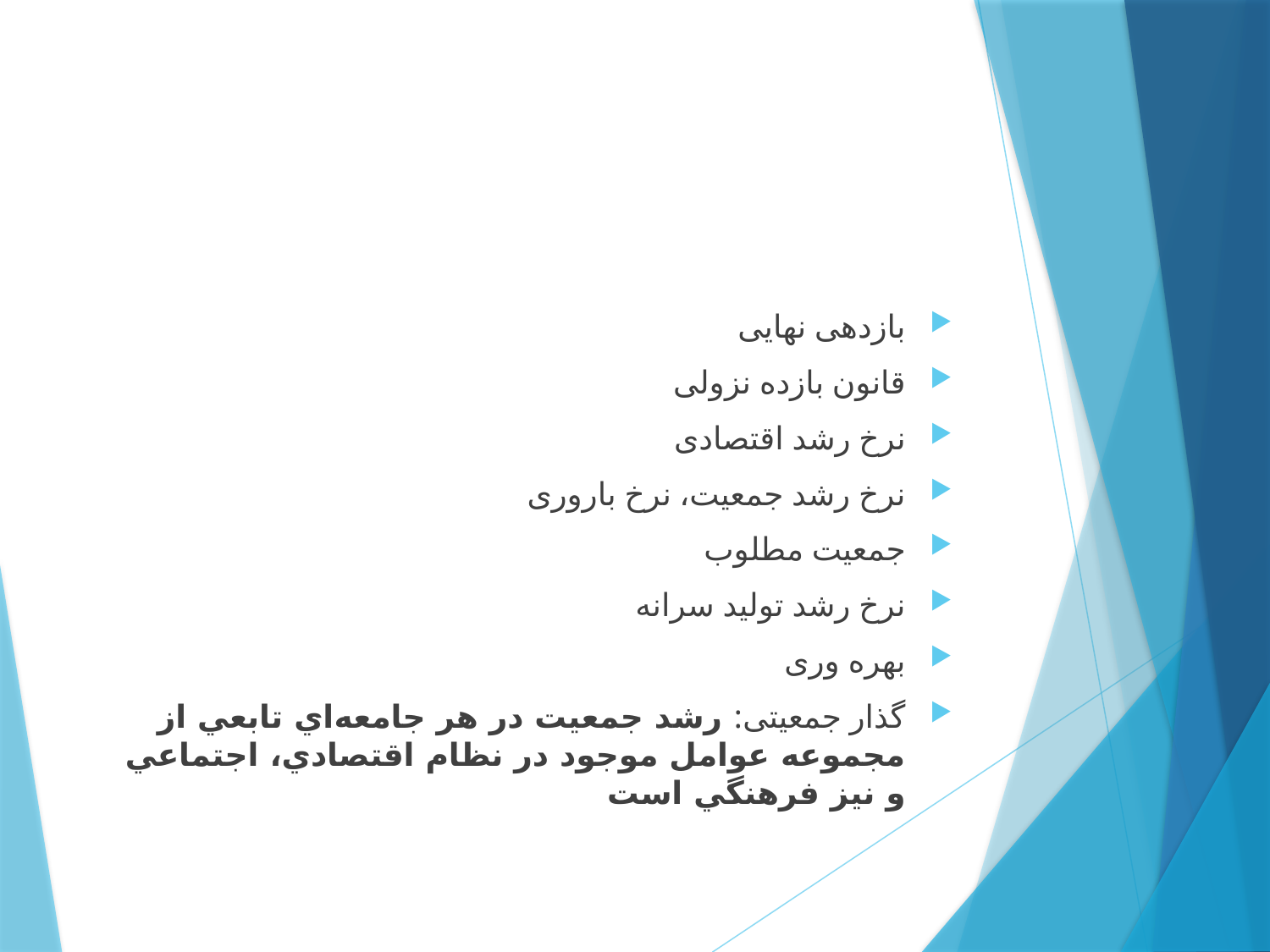

بازدهی نهایی
قانون بازده نزولی
نرخ رشد اقتصادی
نرخ رشد جمعیت، نرخ باروری
جمعیت مطلوب
نرخ رشد تولید سرانه
بهره وری
گذار جمعیتی: رشد جمعيت در هر جامعه‌اي تابعي از مجموعه عوامل موجود در نظام اقتصادي، اجتماعي و نيز فرهنگي است